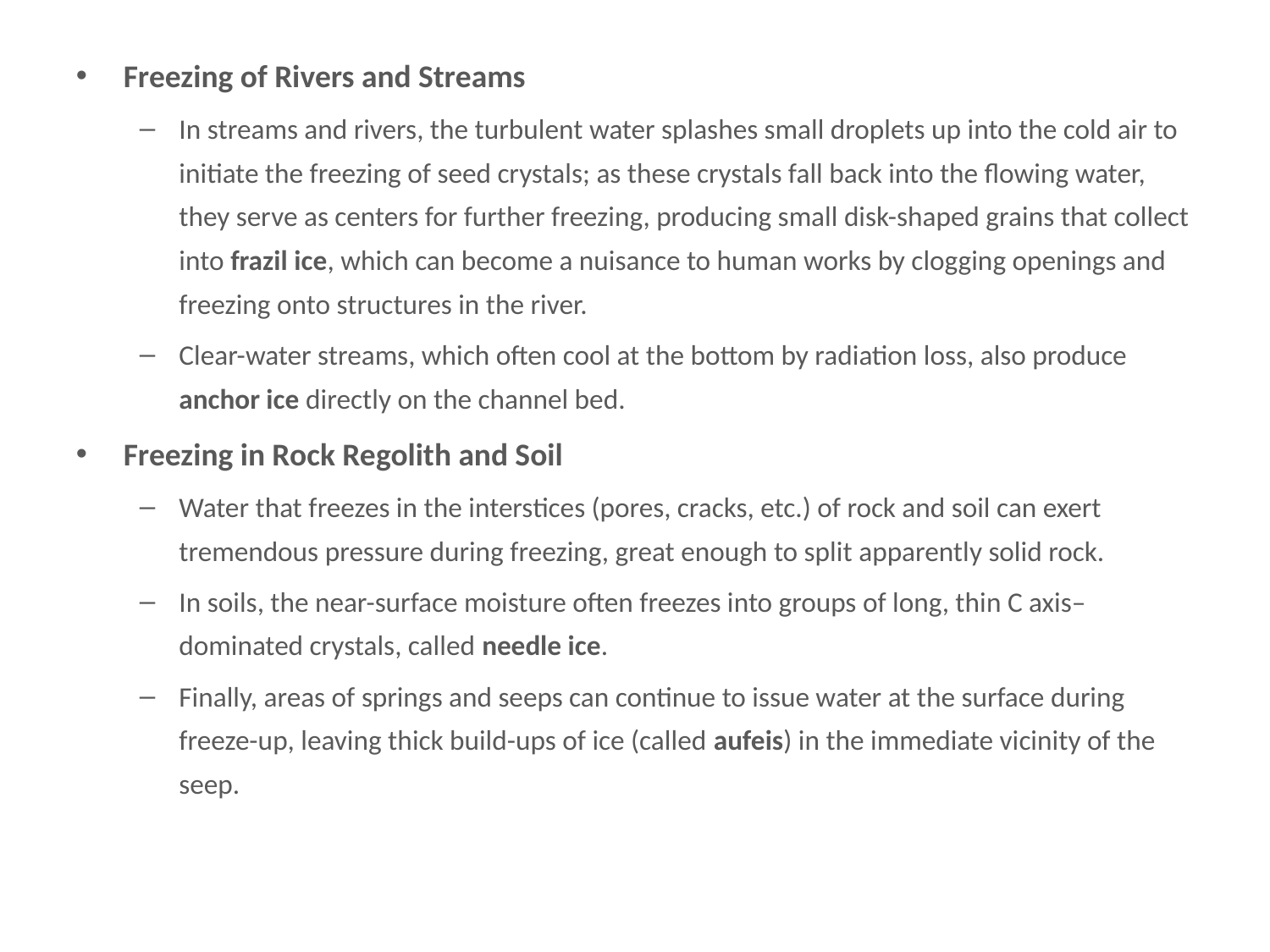

# Freezing of Rivers and Streams
Freezing of Rivers and Streams
In streams and rivers, the turbulent water splashes small droplets up into the cold air to initiate the freezing of seed crystals; as these crystals fall back into the flowing water, they serve as centers for further freezing, producing small disk-shaped grains that collect into frazil ice, which can become a nuisance to human works by clogging openings and freezing onto structures in the river.
Clear-water streams, which often cool at the bottom by radiation loss, also produce anchor ice directly on the channel bed.
Freezing in Rock Regolith and Soil
Water that freezes in the interstices (pores, cracks, etc.) of rock and soil can exert tremendous pressure during freezing, great enough to split apparently solid rock.
In soils, the near-surface moisture often freezes into groups of long, thin C axis–dominated crystals, called needle ice.
Finally, areas of springs and seeps can continue to issue water at the surface during freeze-up, leaving thick build-ups of ice (called aufeis) in the immediate vicinity of the seep.